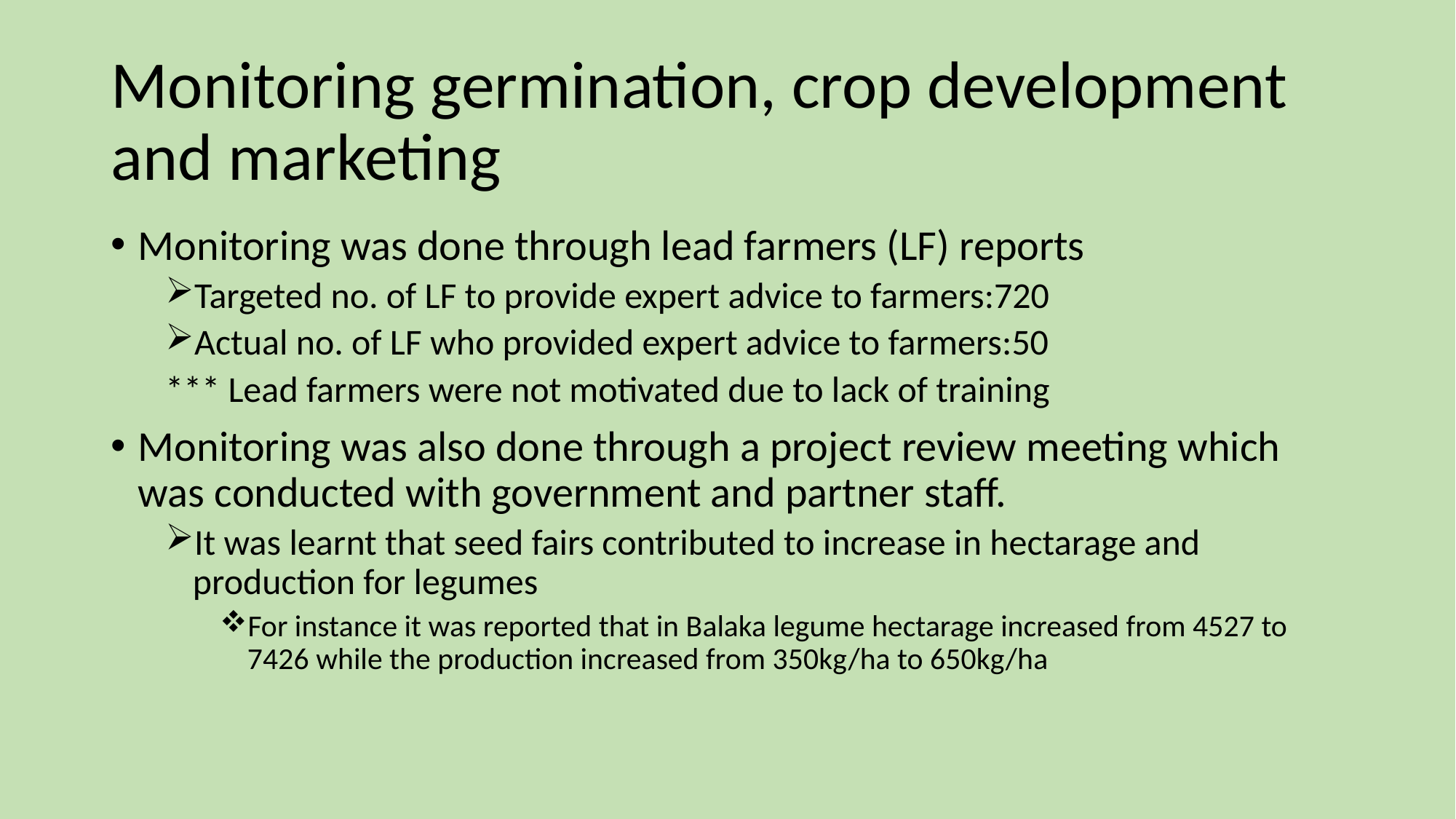

# Monitoring germination, crop development and marketing
Monitoring was done through lead farmers (LF) reports
Targeted no. of LF to provide expert advice to farmers:720
Actual no. of LF who provided expert advice to farmers:50
*** Lead farmers were not motivated due to lack of training
Monitoring was also done through a project review meeting which was conducted with government and partner staff.
It was learnt that seed fairs contributed to increase in hectarage and production for legumes
For instance it was reported that in Balaka legume hectarage increased from 4527 to 7426 while the production increased from 350kg/ha to 650kg/ha